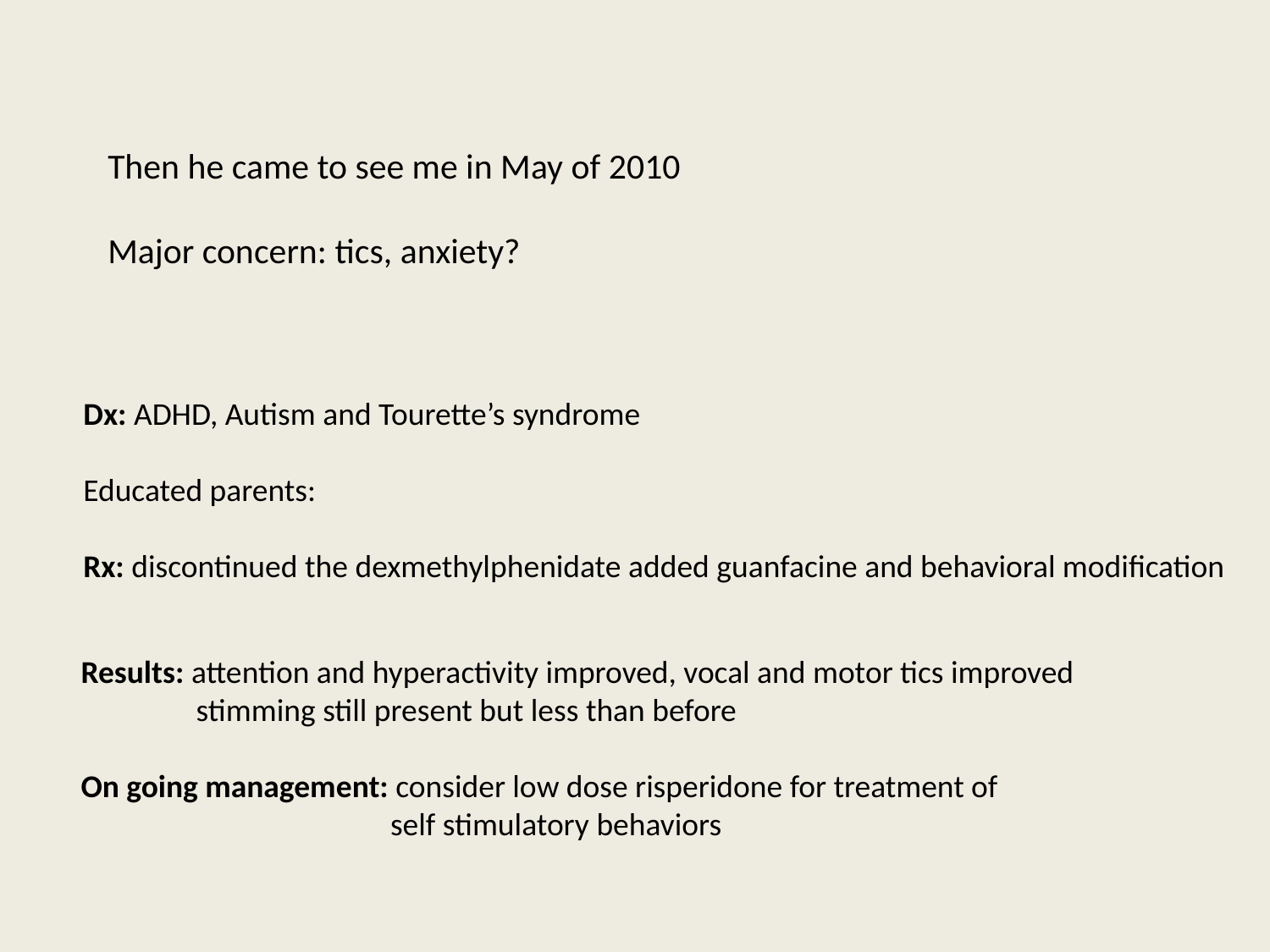

Then he came to see me in May of 2010

Major concern: tics, anxiety?

Dx: ADHD, Autism and Tourette’s syndrome

Educated parents:

Rx: discontinued the dexmethylphenidate added guanfacine and behavioral modification
Results: attention and hyperactivity improved, vocal and motor tics improved
                stimming still present but less than before

On going management: consider low dose risperidone for treatment of
                                           self stimulatory behaviors